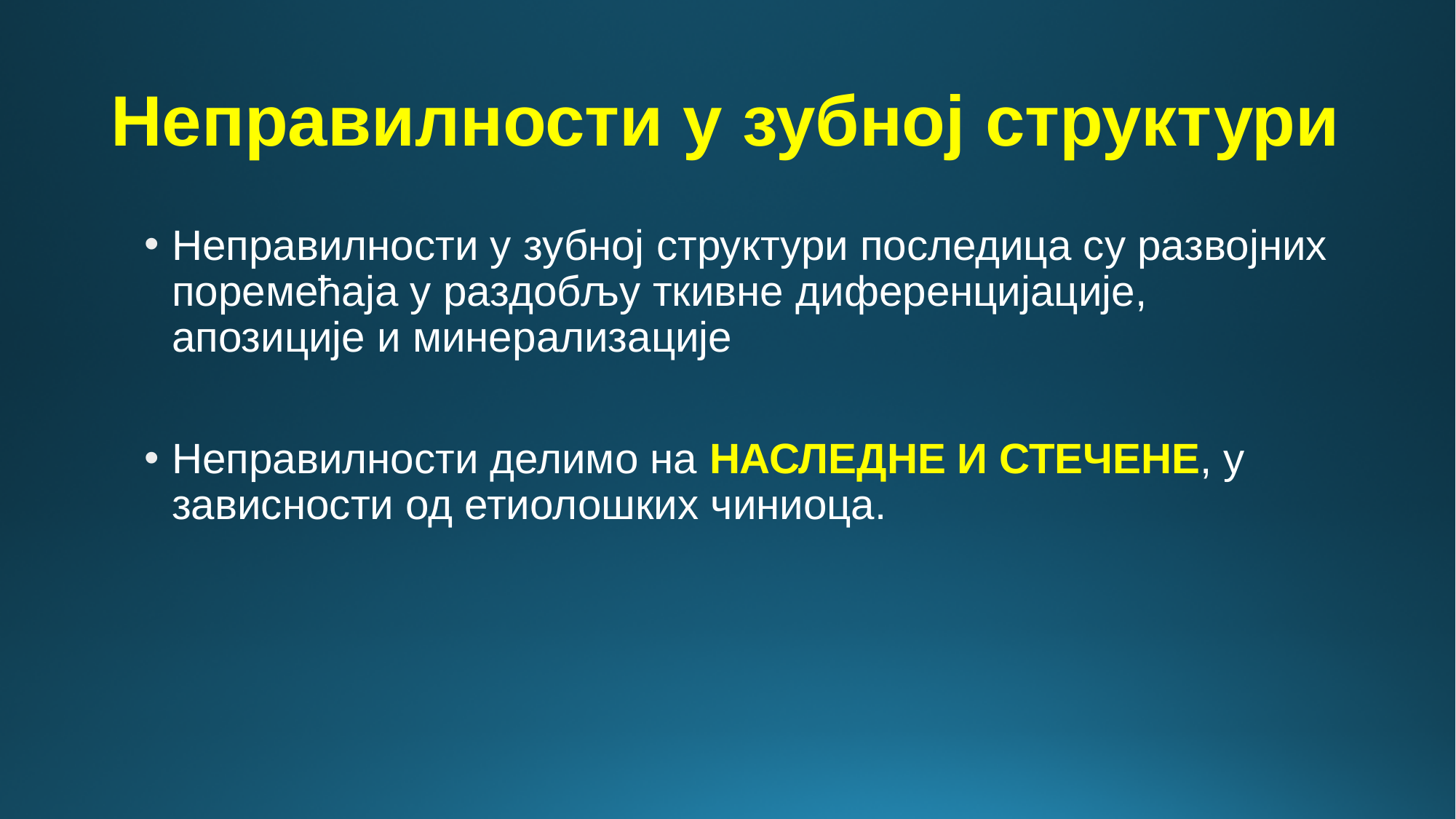

# Неправилности у зубној структури
Неправилности у зубној структури последица су развојних поремећаја у раздобљу ткивне диференцијације, апозиције и минерализације

Неправилности делимо на НАСЛЕДНЕ И СТЕЧЕНЕ, у зависности од етиолошких чиниоца.